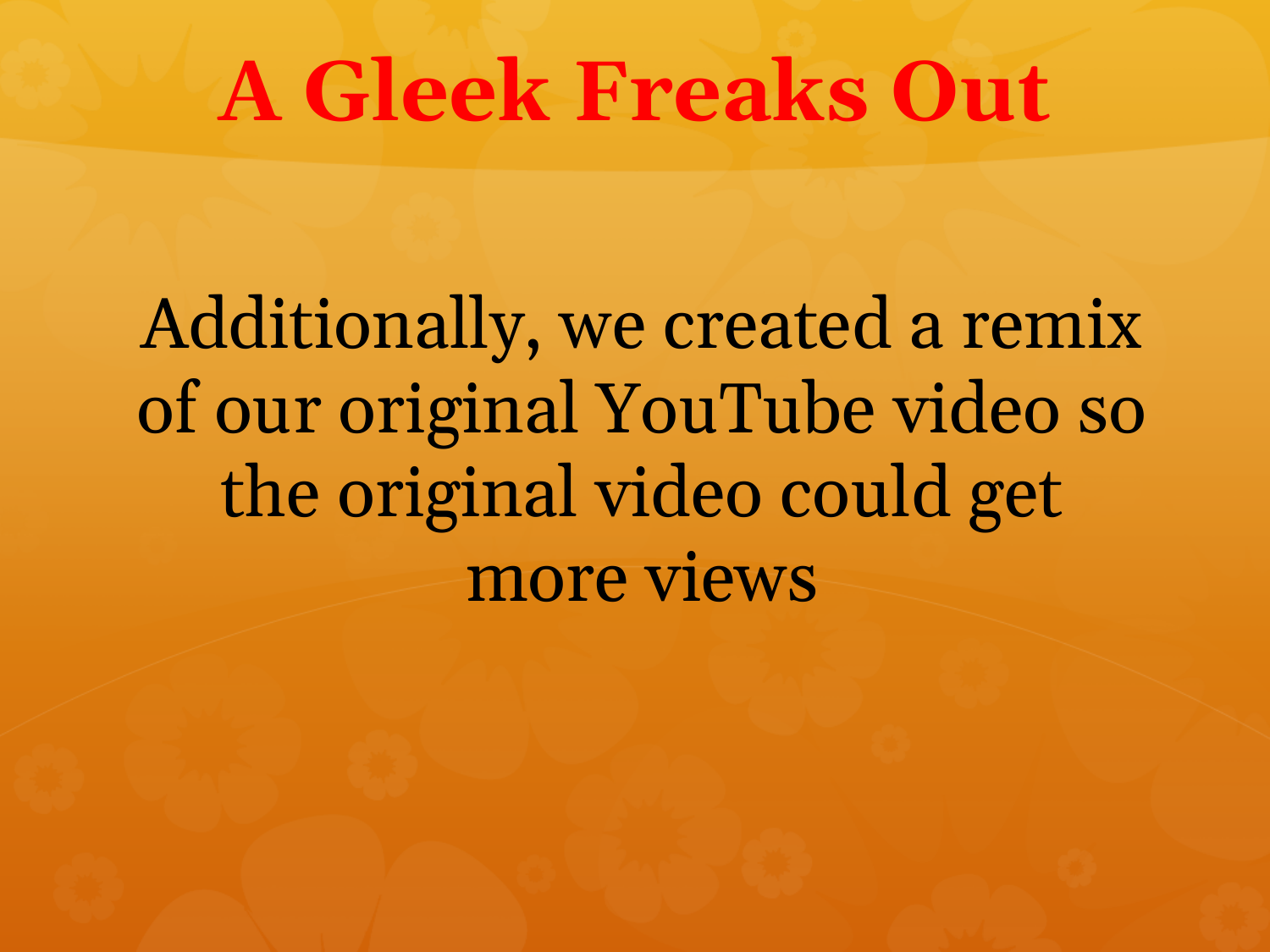

# A Gleek Freaks Out
Additionally, we created a remix of our original YouTube video so the original video could get more views